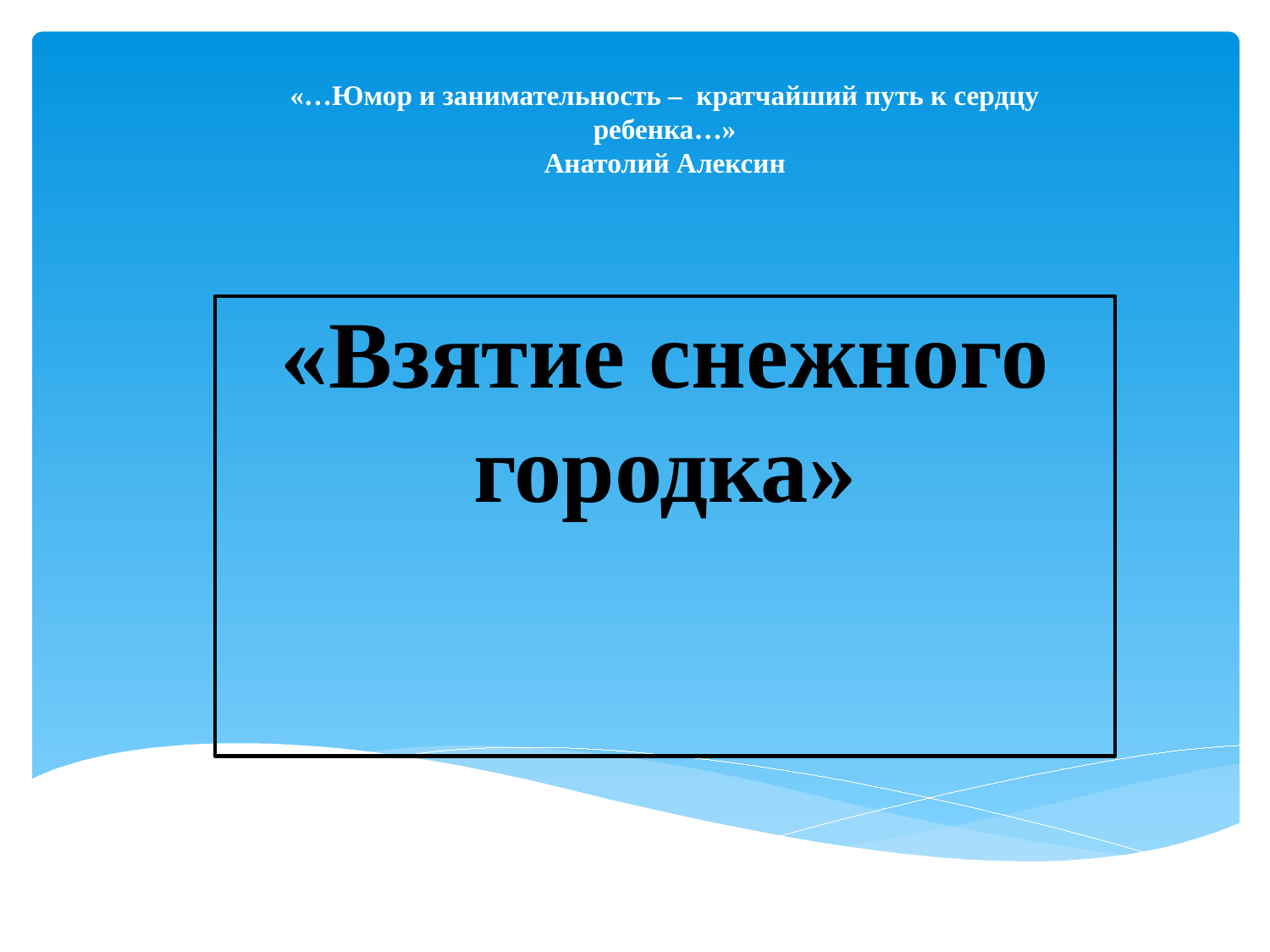

# «…Юмор и занимательность –  кратчайший путь к сердцу ребенка…» Анатолий Алексин «Взятие снежного городка»